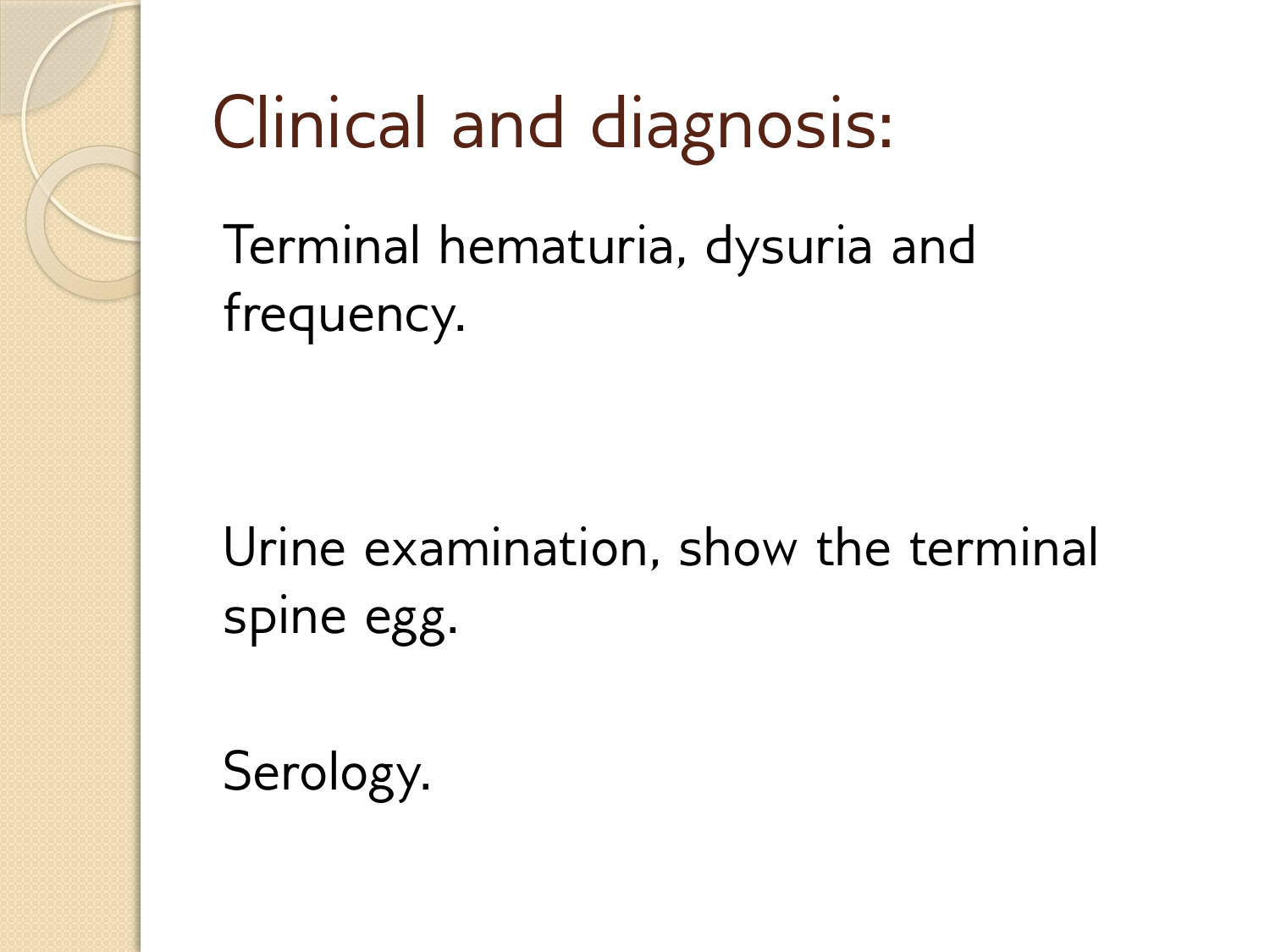

# Clinical and diagnosis:
Terminal hematuria, dysuria and frequency.

Urine examination, show the terminal spine egg.

Serology.